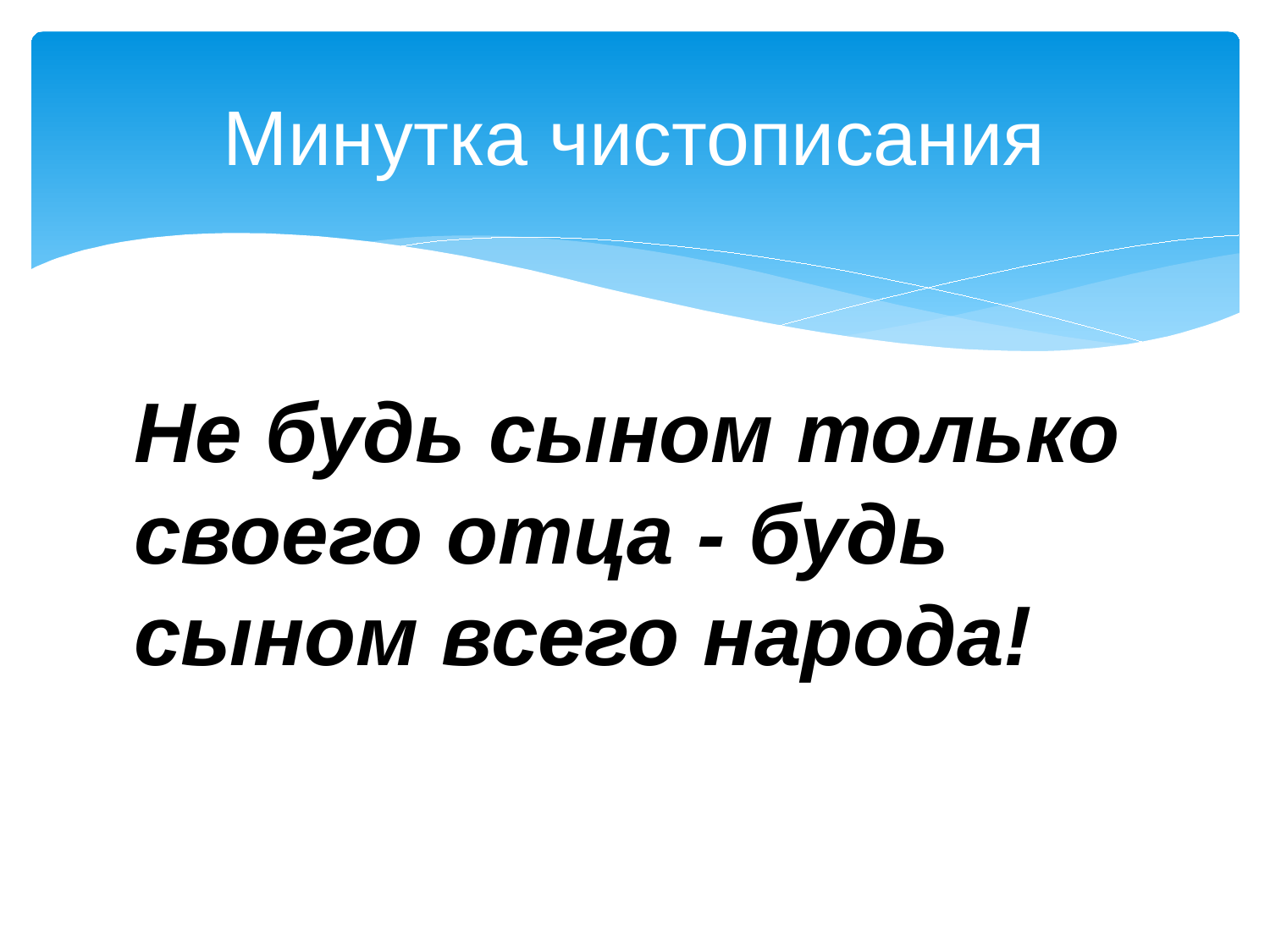

# Минутка чистописания
Не будь сыном только своего отца - будь сыном всего народа!